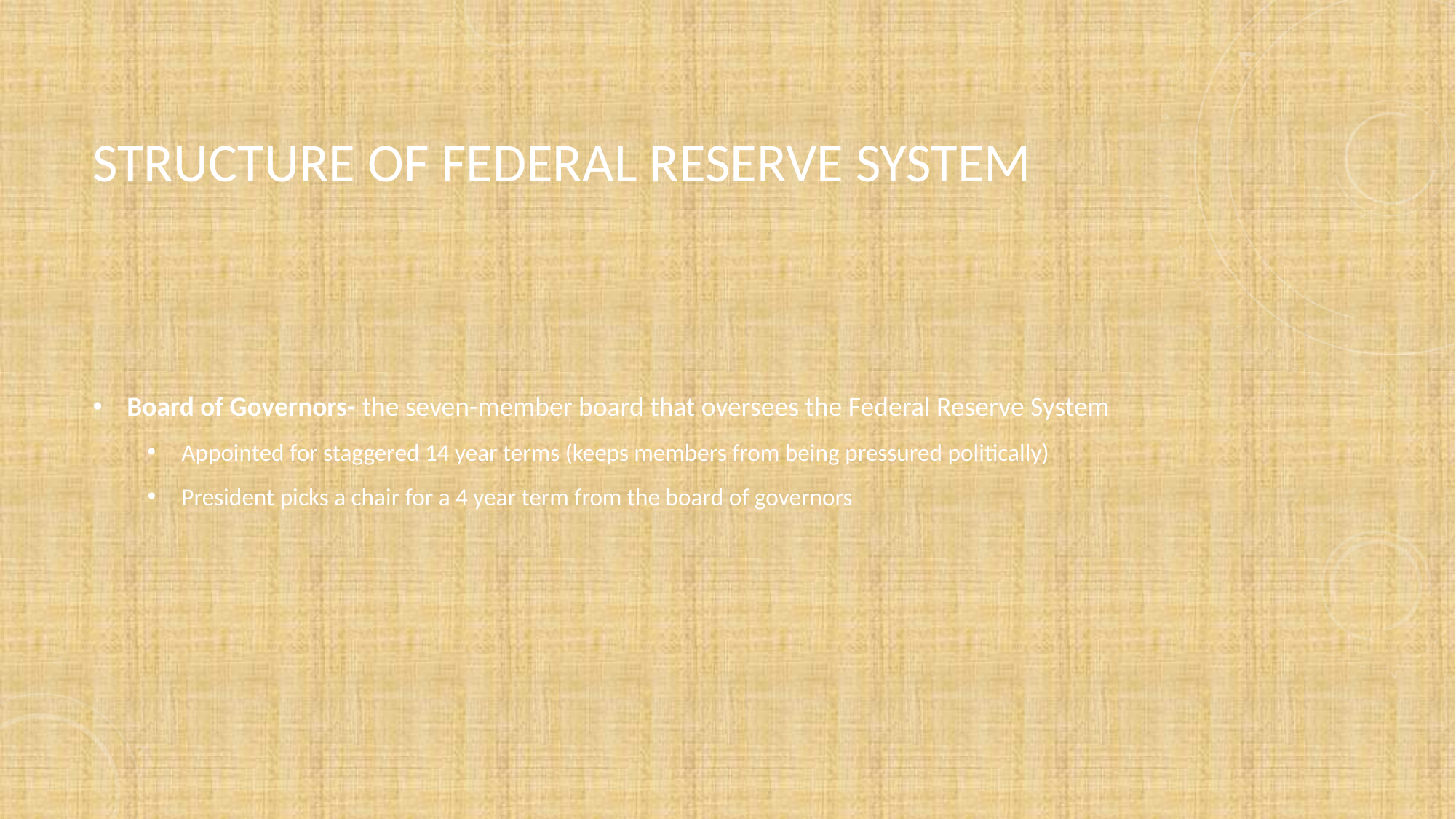

# Structure of Federal Reserve System
Board of Governors- the seven-member board that oversees the Federal Reserve System
Appointed for staggered 14 year terms (keeps members from being pressured politically)
President picks a chair for a 4 year term from the board of governors